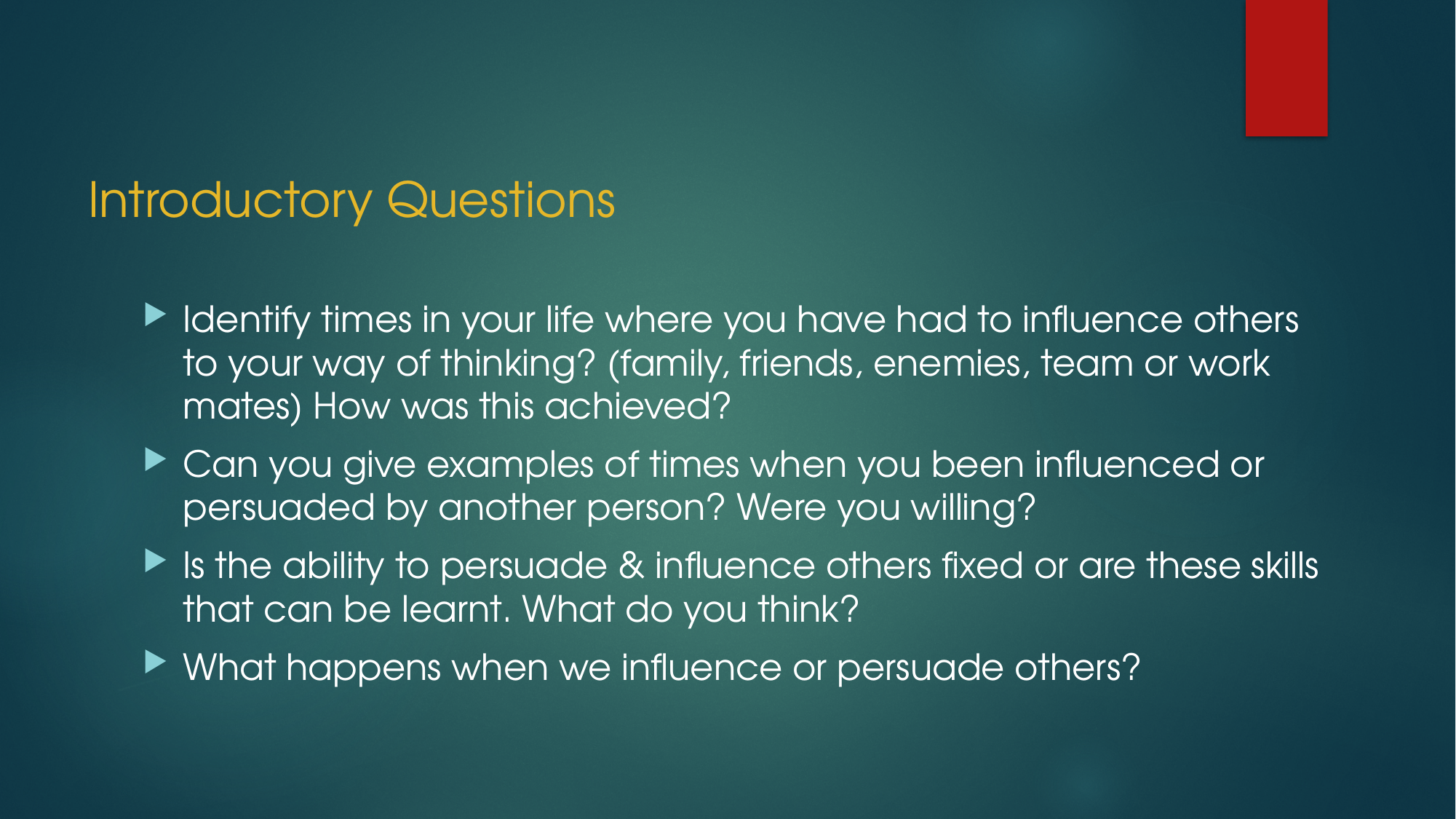

# Introductory Questions

Identify times in your life where you have had to influence others to your way of thinking? (family, friends, enemies, team or work mates) How was this achieved?
Can you give examples of times when you been influenced or persuaded by another person? Were you willing?
Is the ability to persuade & influence others fixed or are these skills that can be learnt. What do you think?
What happens when we influence or persuade others?